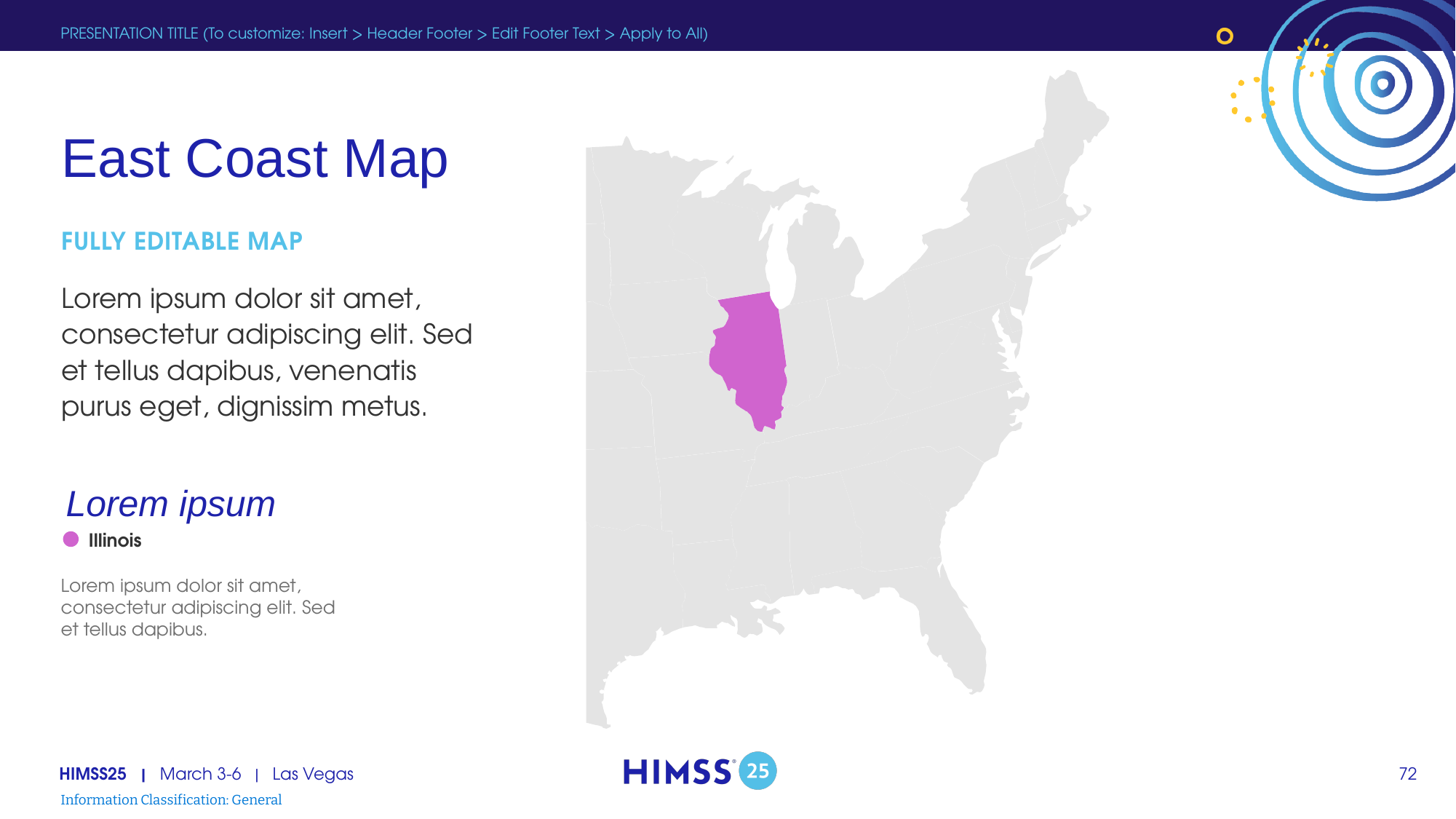

PRESENTATION TITLE (To customize: Insert > Header Footer > Edit Footer Text > Apply to All)

# East Coast Map
FULLY EDITABLE MAP
Lorem ipsum dolor sit amet, consectetur adipiscing elit. Sed et tellus dapibus, venenatis purus eget, dignissim metus.

Lorem ipsum
Illinois

Lorem ipsum dolor sit amet, consectetur adipiscing elit. Sed
et tellus dapibus.
72